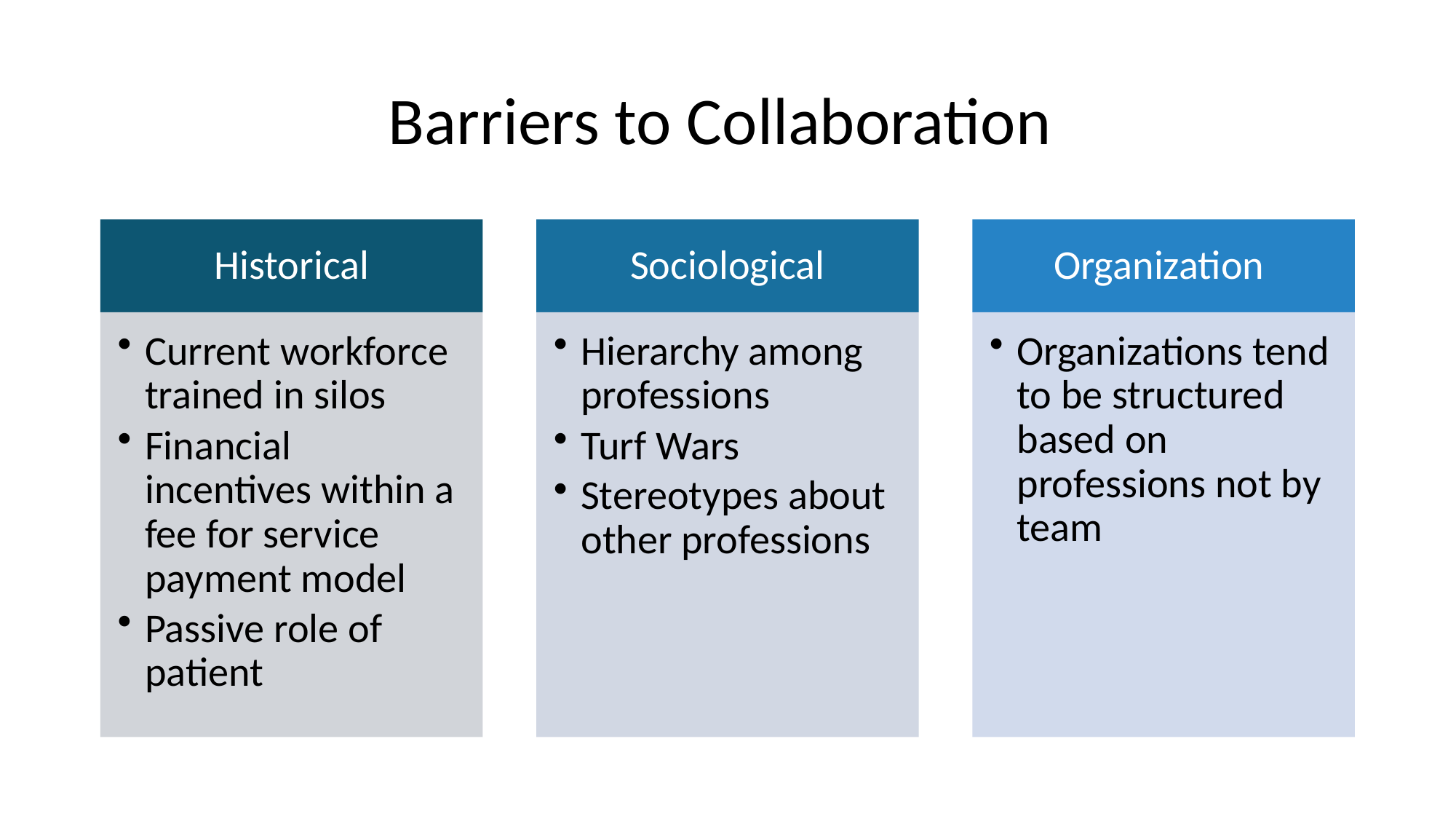

# Barriers to Collaboration
Historical
Current workforce trained in silos
Financial incentives within a fee for service payment model
Passive role of patient
Sociological
Hierarchy among professions
Turf Wars
Stereotypes about other professions
Organization
Organizations tend to be structured based on professions not by team